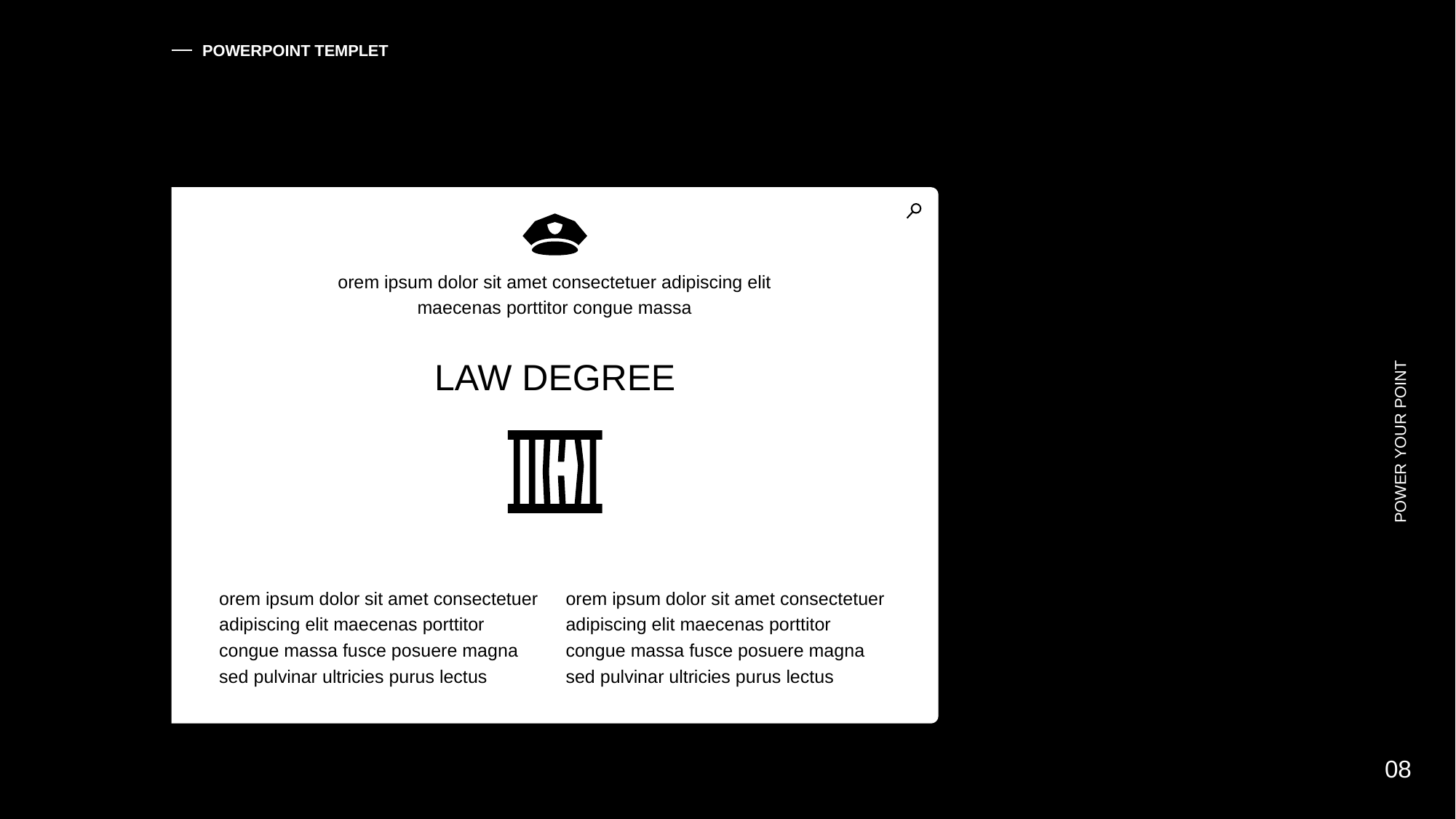

POWERPOINT TEMPLET

orem ipsum dolor sit amet consectetuer adipiscing elit maecenas porttitor congue massa
POWER YOUR POINT
LAW DEGREE

orem ipsum dolor sit amet consectetuer adipiscing elit maecenas porttitor congue massa fusce posuere magna sed pulvinar ultricies purus lectus
orem ipsum dolor sit amet consectetuer adipiscing elit maecenas porttitor congue massa fusce posuere magna sed pulvinar ultricies purus lectus
08